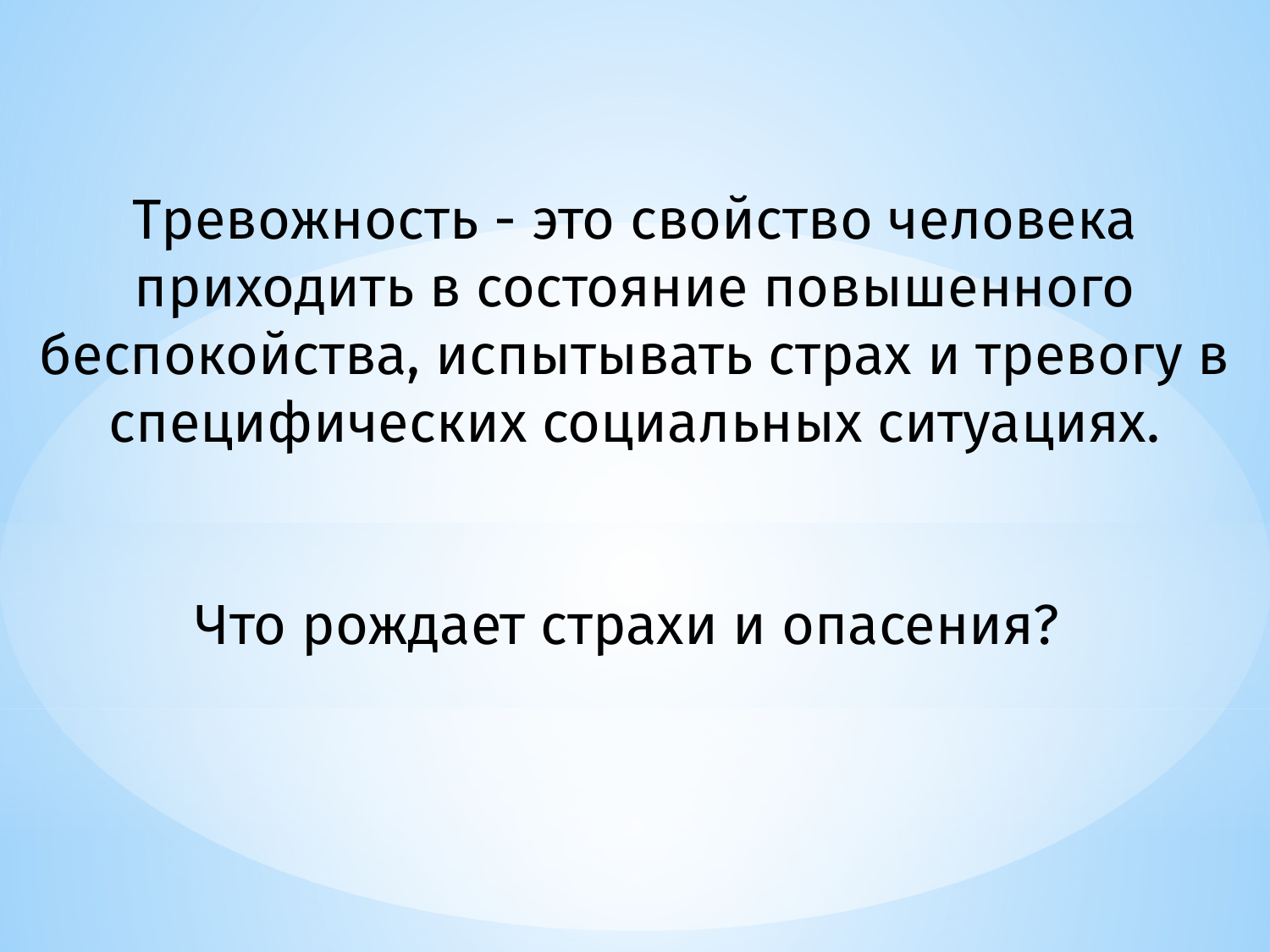

Тревожность - это свойство человека приходить в состояние повышенного беспокойства, испытывать страх и тревогу в специфических социальных ситуациях.

Что рождает страхи и опасения?